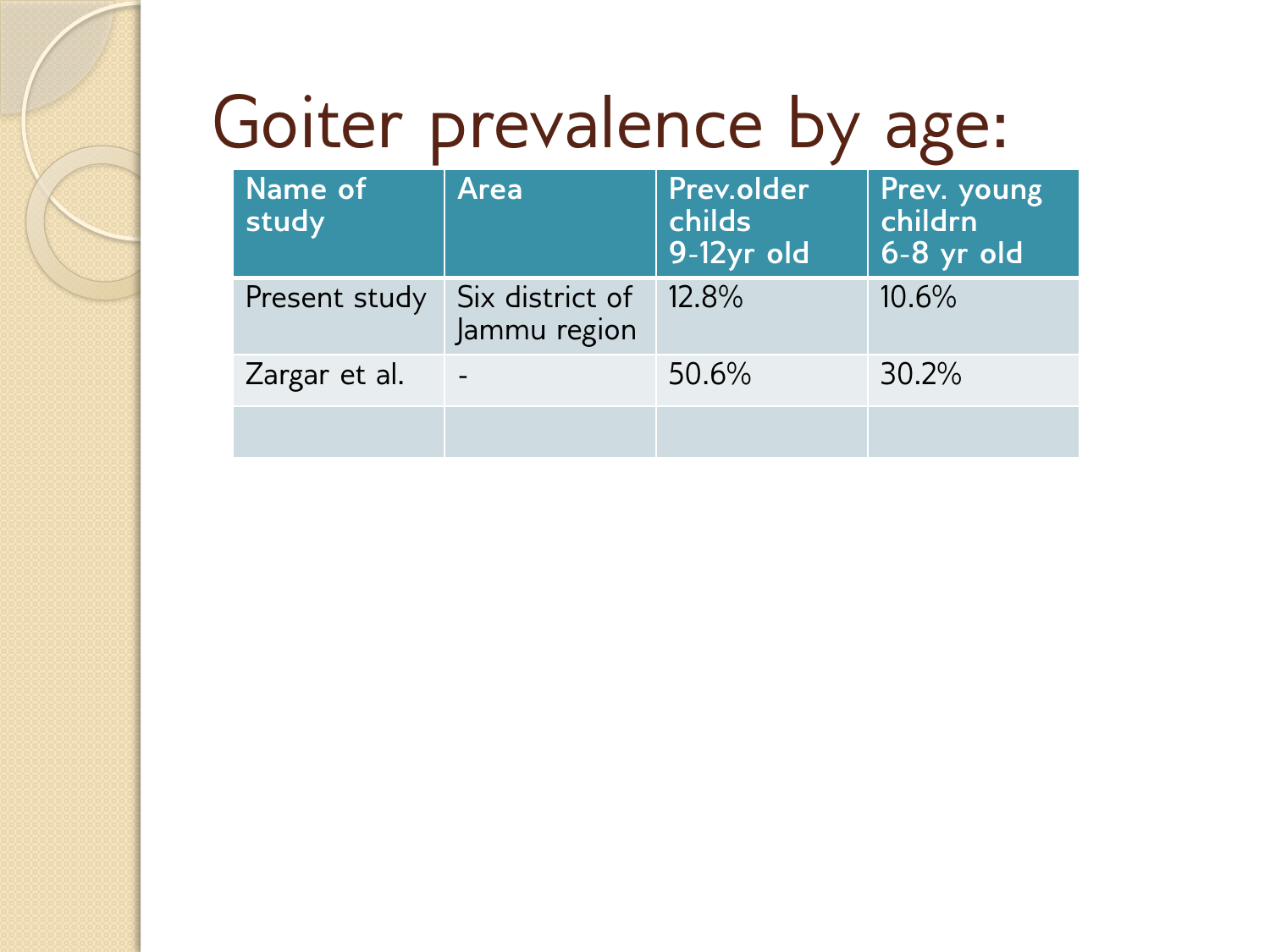

# Goiter prevalence by age:
| Name of study | Area | Prev.older childs 9-12yr old | Prev. young childrn 6-8 yr old |
| --- | --- | --- | --- |
| Present study | Six district of Jammu region | 12.8% | 10.6% |
| Zargar et al. | - | 50.6% | 30.2% |
|  |  |  |  |